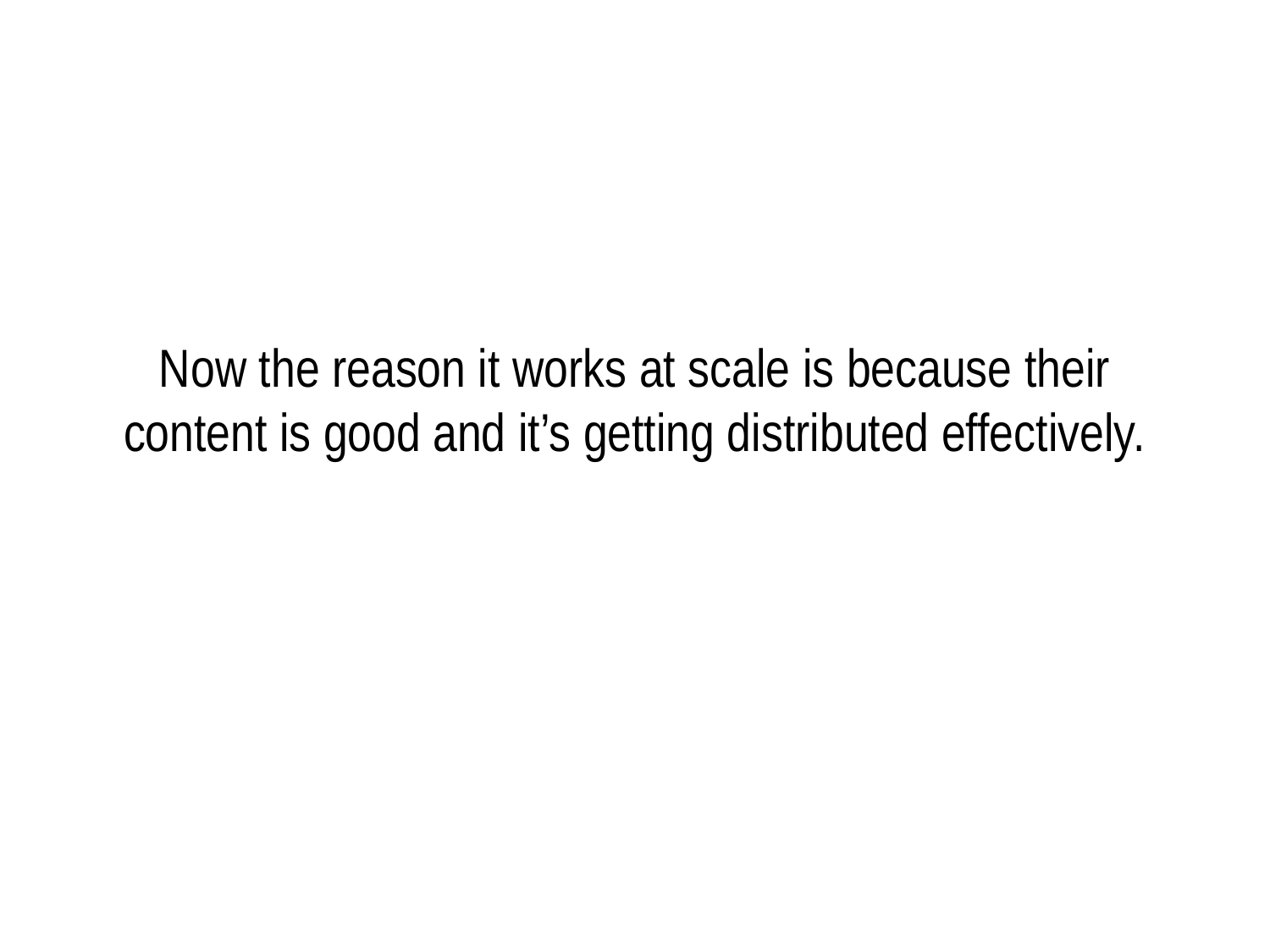

# Now the reason it works at scale is because their content is good and it’s getting distributed effectively.